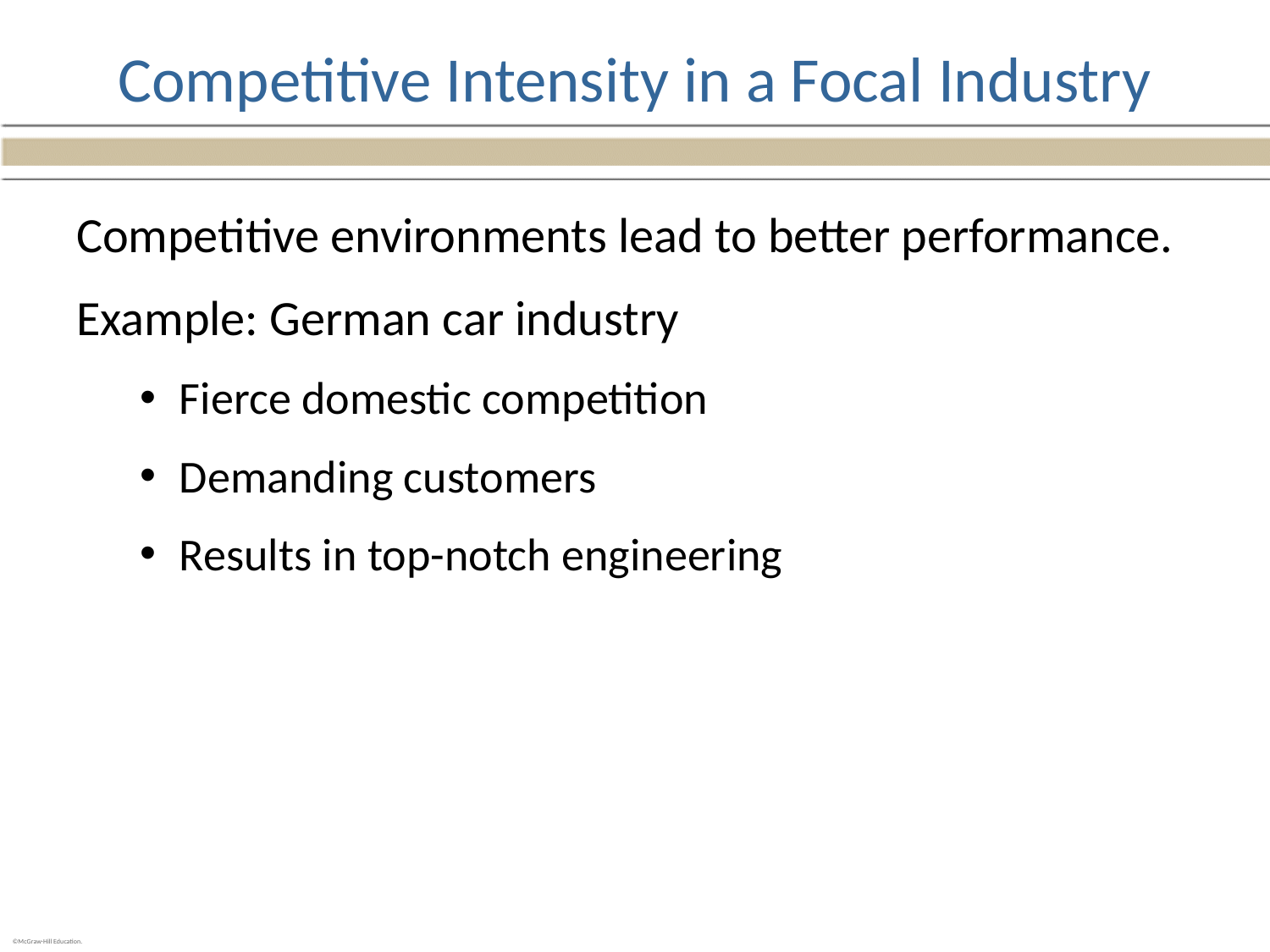

# Competitive Intensity in a Focal Industry
Competitive environments lead to better performance.
Example: German car industry
Fierce domestic competition
Demanding customers
Results in top-notch engineering